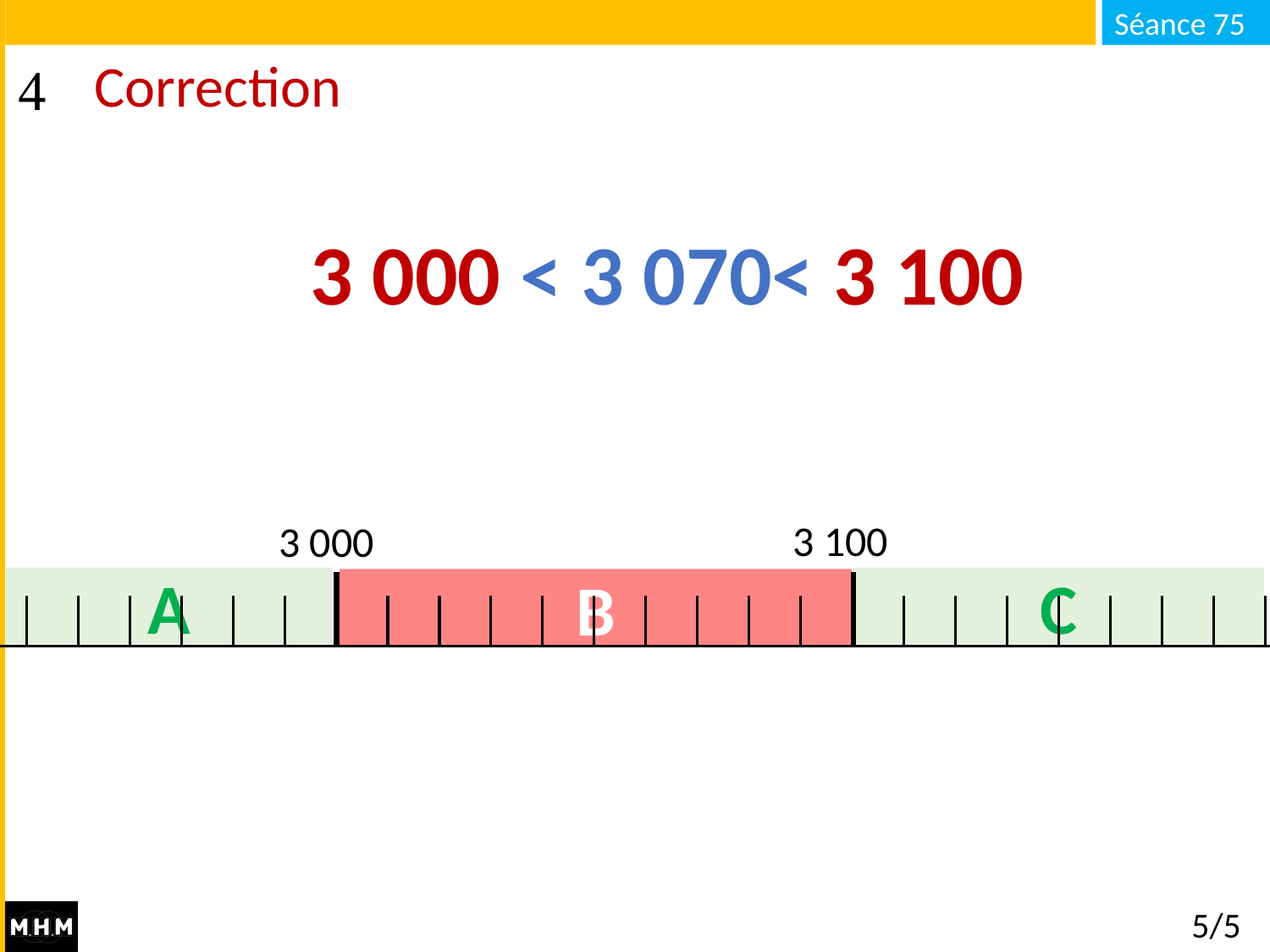

# Correction
3 000 < 3 070< 3 100
 3 100
3 000
A
C
B
5/5